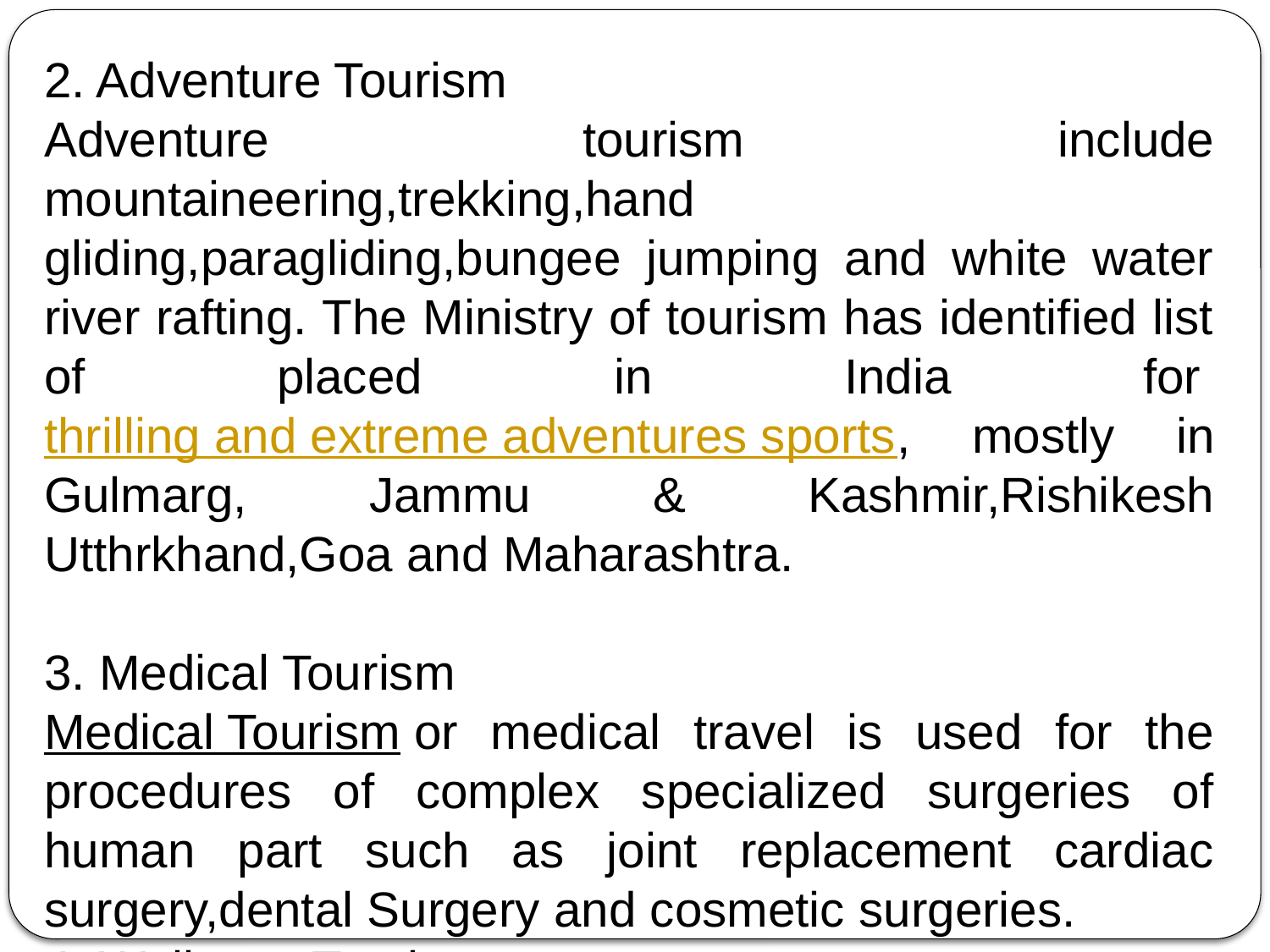

2. Adventure Tourism
Adventure tourism include mountaineering,trekking,hand gliding,paragliding,bungee jumping and white water river rafting. The Ministry of tourism has identified list of placed in India for thrilling and extreme adventures sports, mostly in Gulmarg, Jammu & Kashmir,Rishikesh Utthrkhand,Goa and Maharashtra.

3. Medical Tourism
Medical Tourism or medical travel is used for the procedures of complex specialized surgeries of human part such as joint replacement cardiac surgery,dental Surgery and cosmetic surgeries.
4. Wellness Tourism